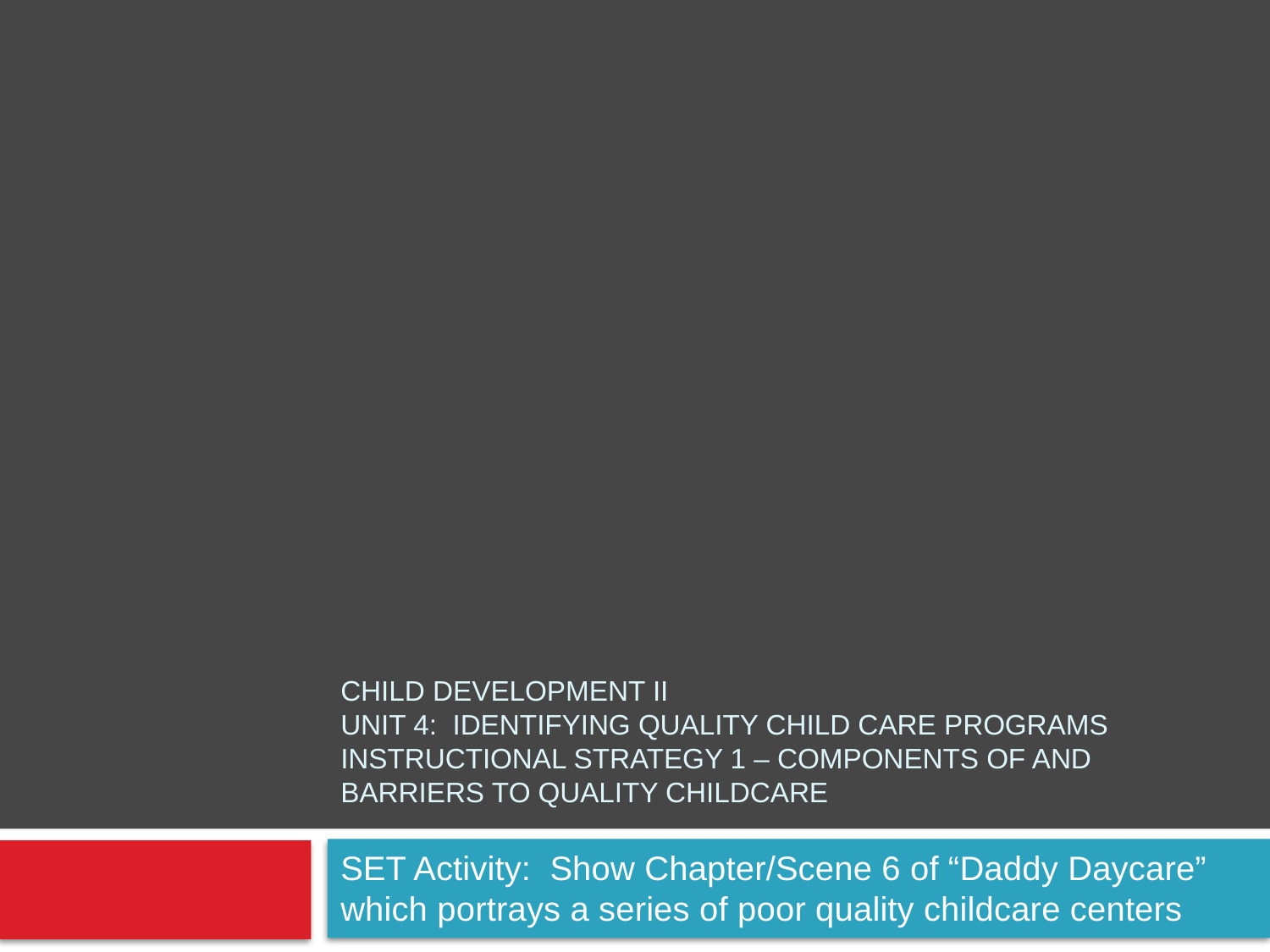

# Child Development II Unit 4:  Identifying Quality Child Care Programs Instructional Strategy 1 – Components of and Barriers to Quality Childcare
SET Activity:  Show Chapter/Scene 6 of “Daddy Daycare” which portrays a series of poor quality childcare centers